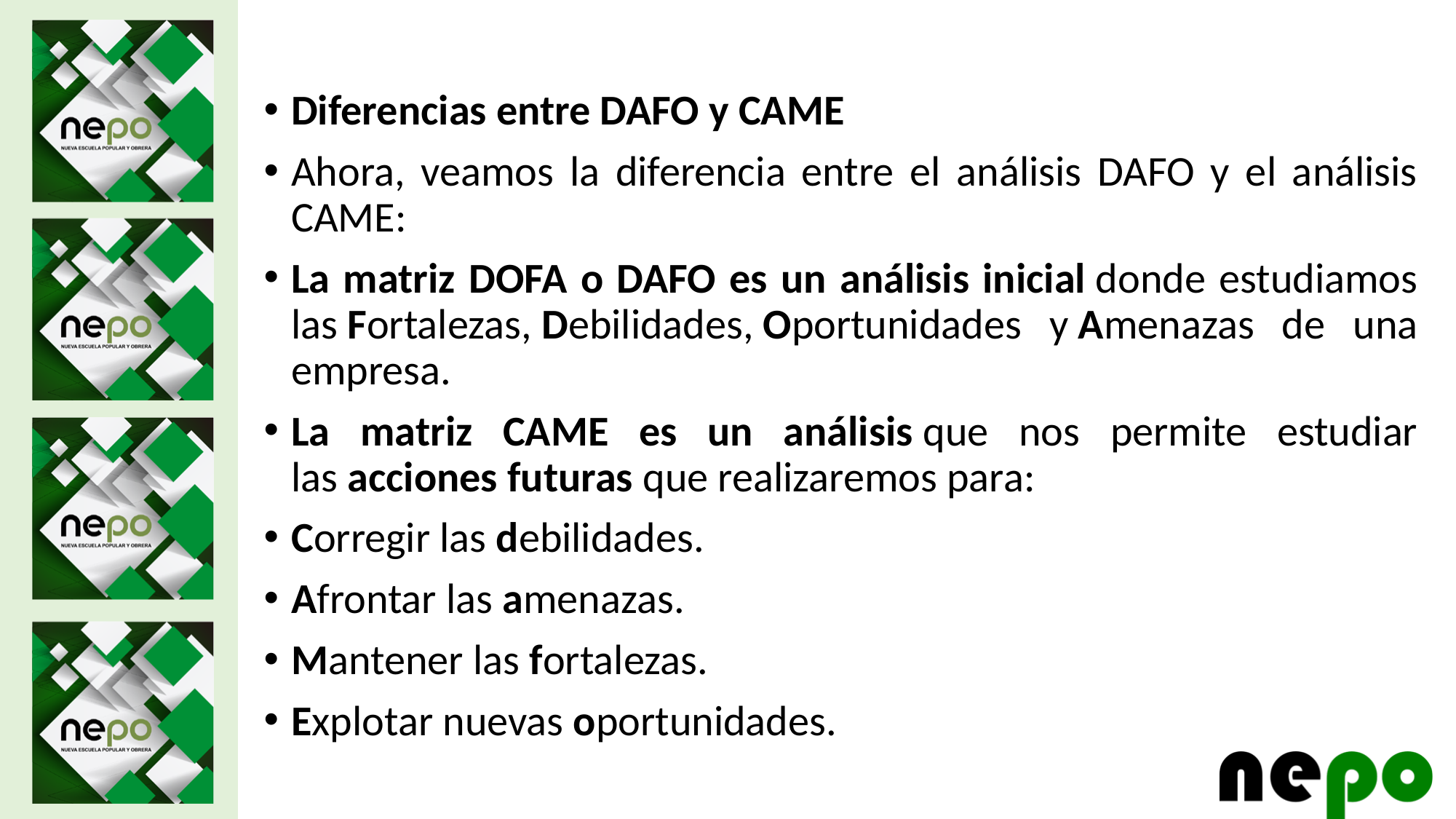

Diferencias entre DAFO y CAME
Ahora, veamos la diferencia entre el análisis DAFO y el análisis CAME:
La matriz DOFA o DAFO es un análisis inicial donde estudiamos las Fortalezas, Debilidades, Oportunidades y Amenazas de una empresa.
La matriz CAME es un análisis que nos permite estudiar las acciones futuras que realizaremos para:
Corregir las debilidades.
Afrontar las amenazas.
Mantener las fortalezas.
Explotar nuevas oportunidades.